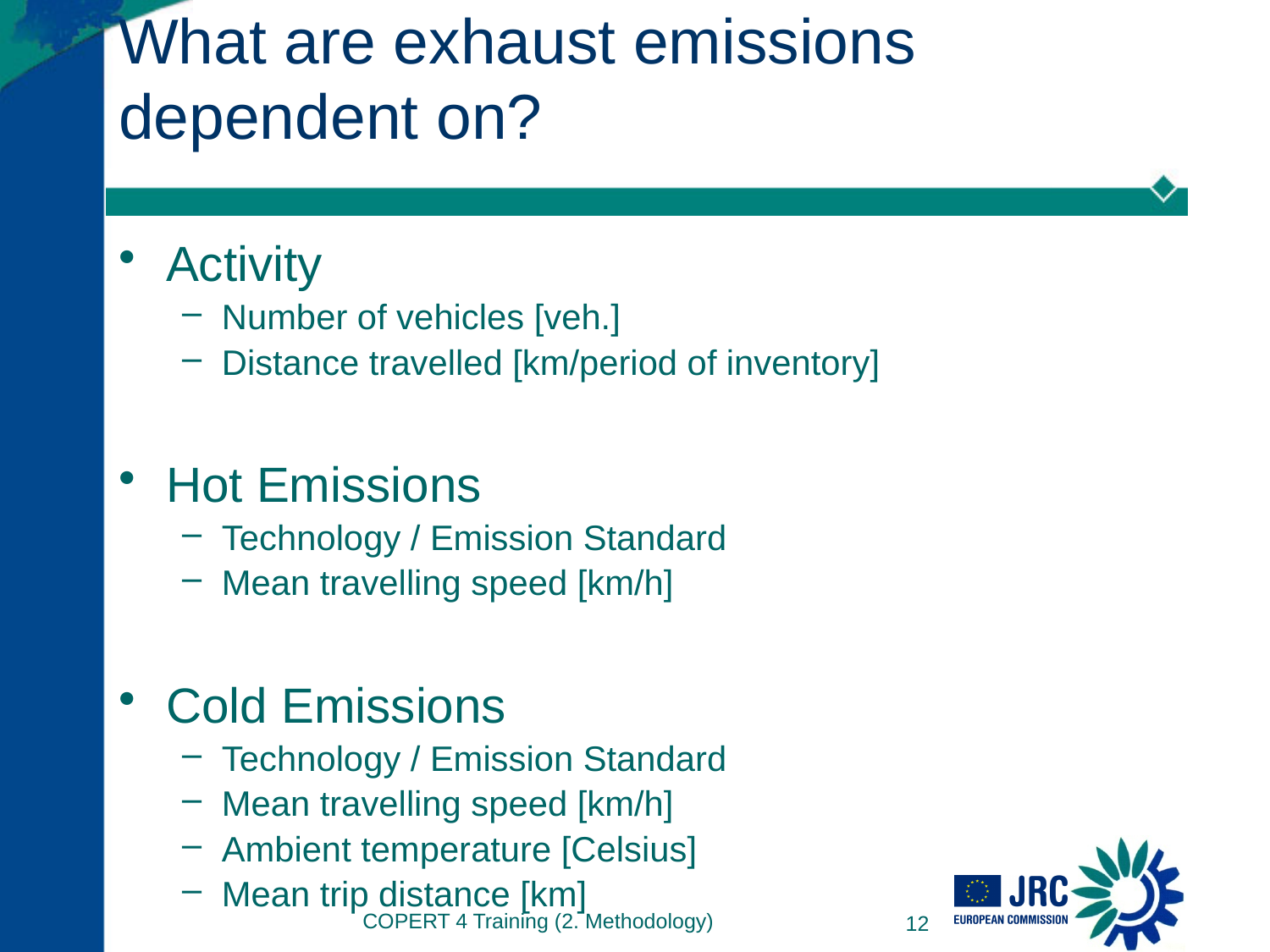

# What are exhaust emissions dependent on?
Activity
Number of vehicles [veh.]
Distance travelled [km/period of inventory]

Hot Emissions
Technology / Emission Standard
Mean travelling speed [km/h]

Cold Emissions
Technology / Emission Standard
Mean travelling speed [km/h]
Ambient temperature [Celsius]
Mean trip distance [km]
COPERT 4 Training (2. Methodology)
12